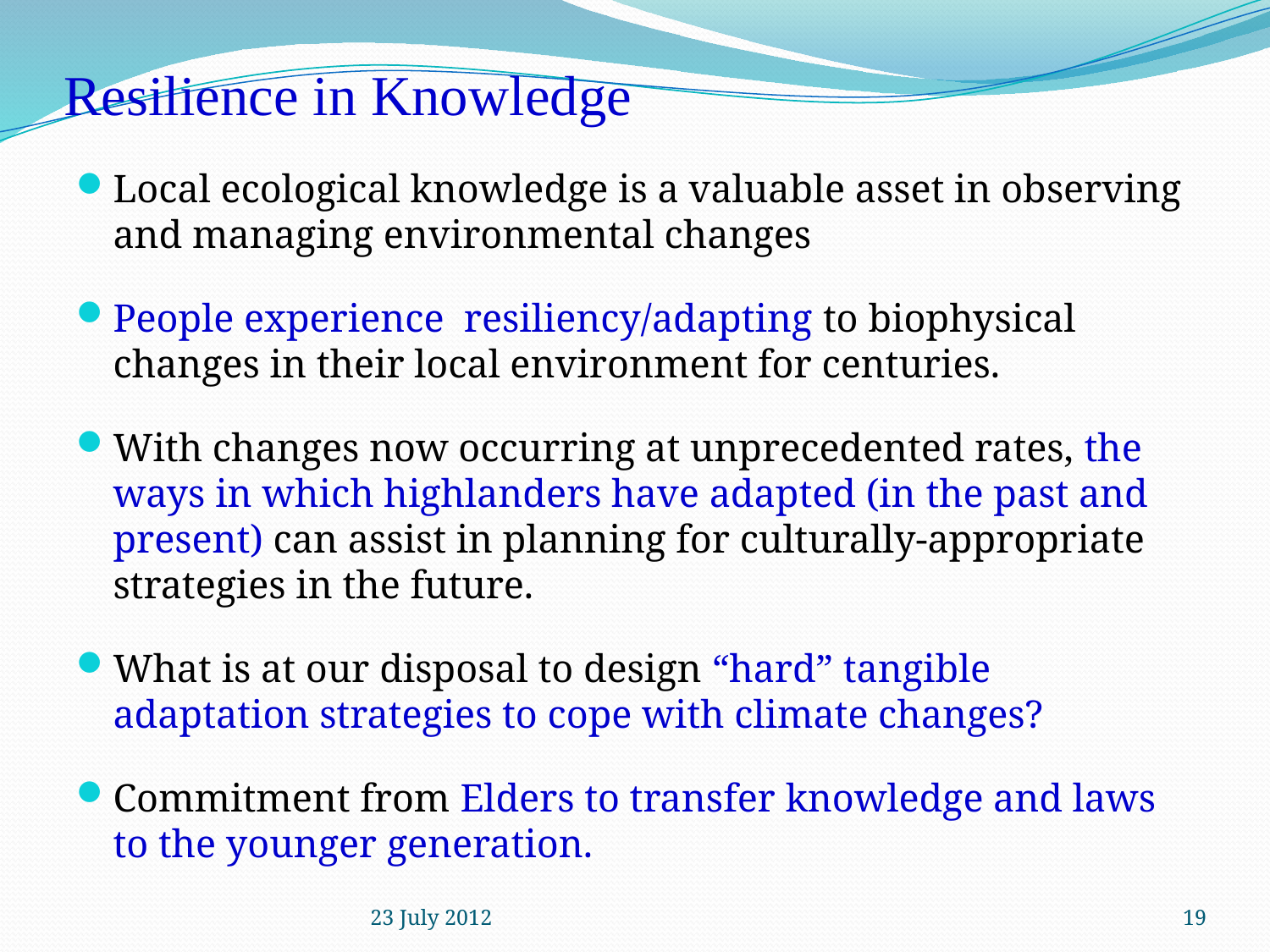

# Resilience in Knowledge
Local ecological knowledge is a valuable asset in observing and managing environmental changes
People experience  resiliency/adapting to biophysical changes in their local environment for centuries.
With changes now occurring at unprecedented rates, the ways in which highlanders have adapted (in the past and present) can assist in planning for culturally-appropriate strategies in the future.
What is at our disposal to design “hard” tangible adaptation strategies to cope with climate changes?
Commitment from Elders to transfer knowledge and laws to the younger generation.

23 July 2012
19